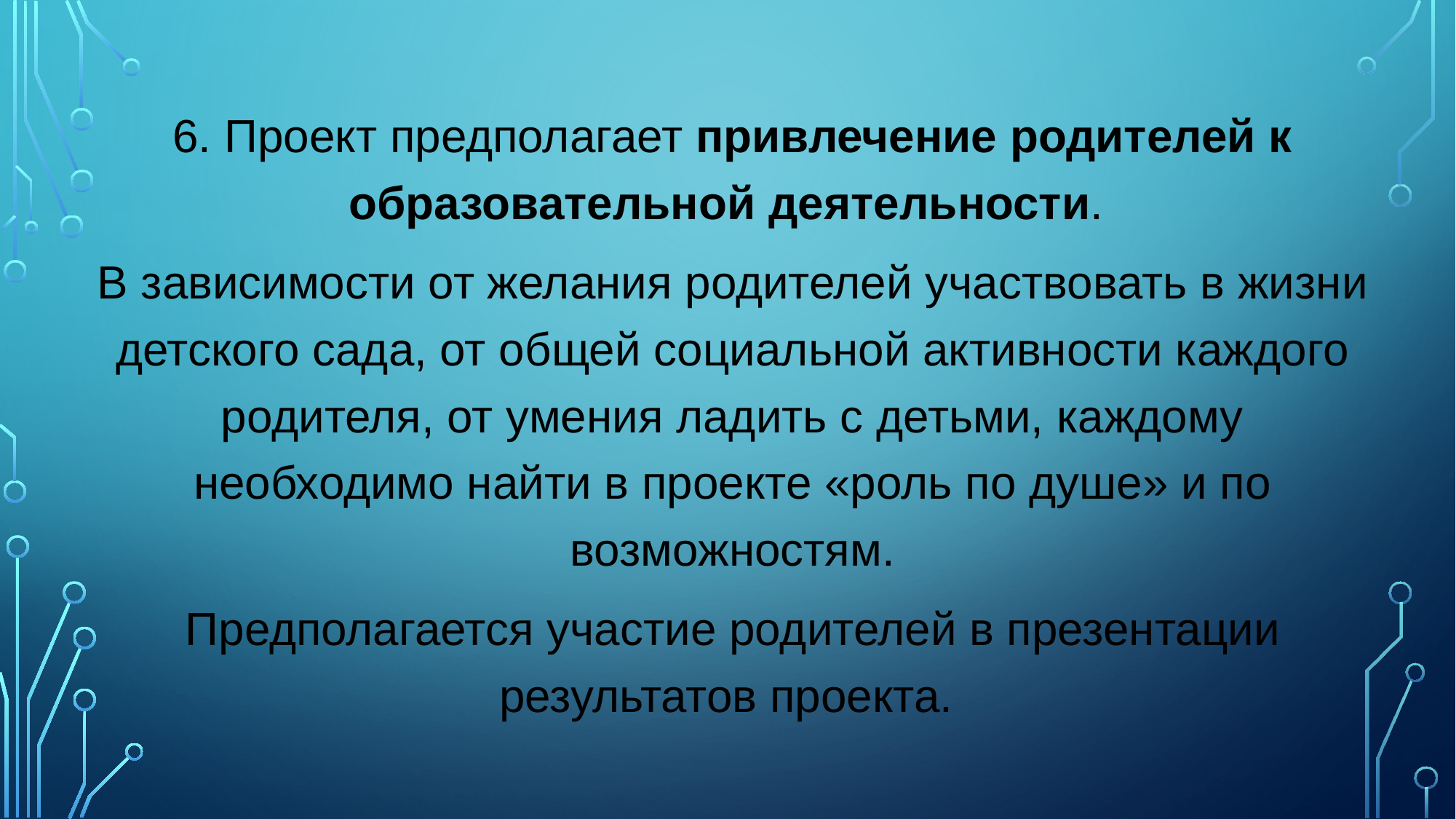

6. Проект предполагает привлечение родителей к образовательной деятельности.
В зависимости от желания родителей участвовать в жизни детского сада, от общей социальной активности каждого родителя, от умения ладить с детьми, каждому необходимо найти в проекте «роль по душе» и по возможностям.
Предполагается участие родителей в презентации результатов проекта.